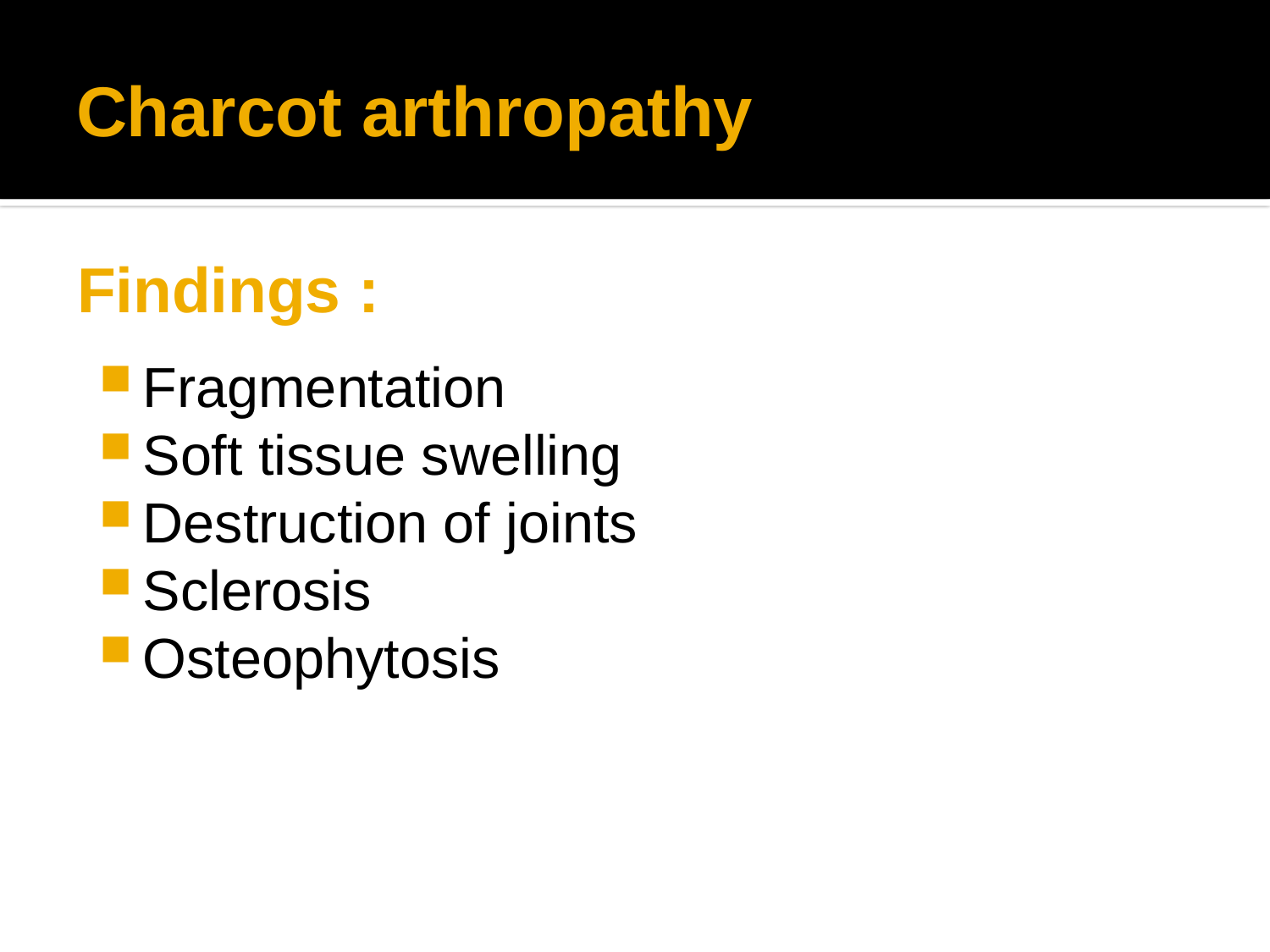

# Charcot arthropathy
Findings :
Fragmentation
Soft tissue swelling
Destruction of joints
Sclerosis
Osteophytosis